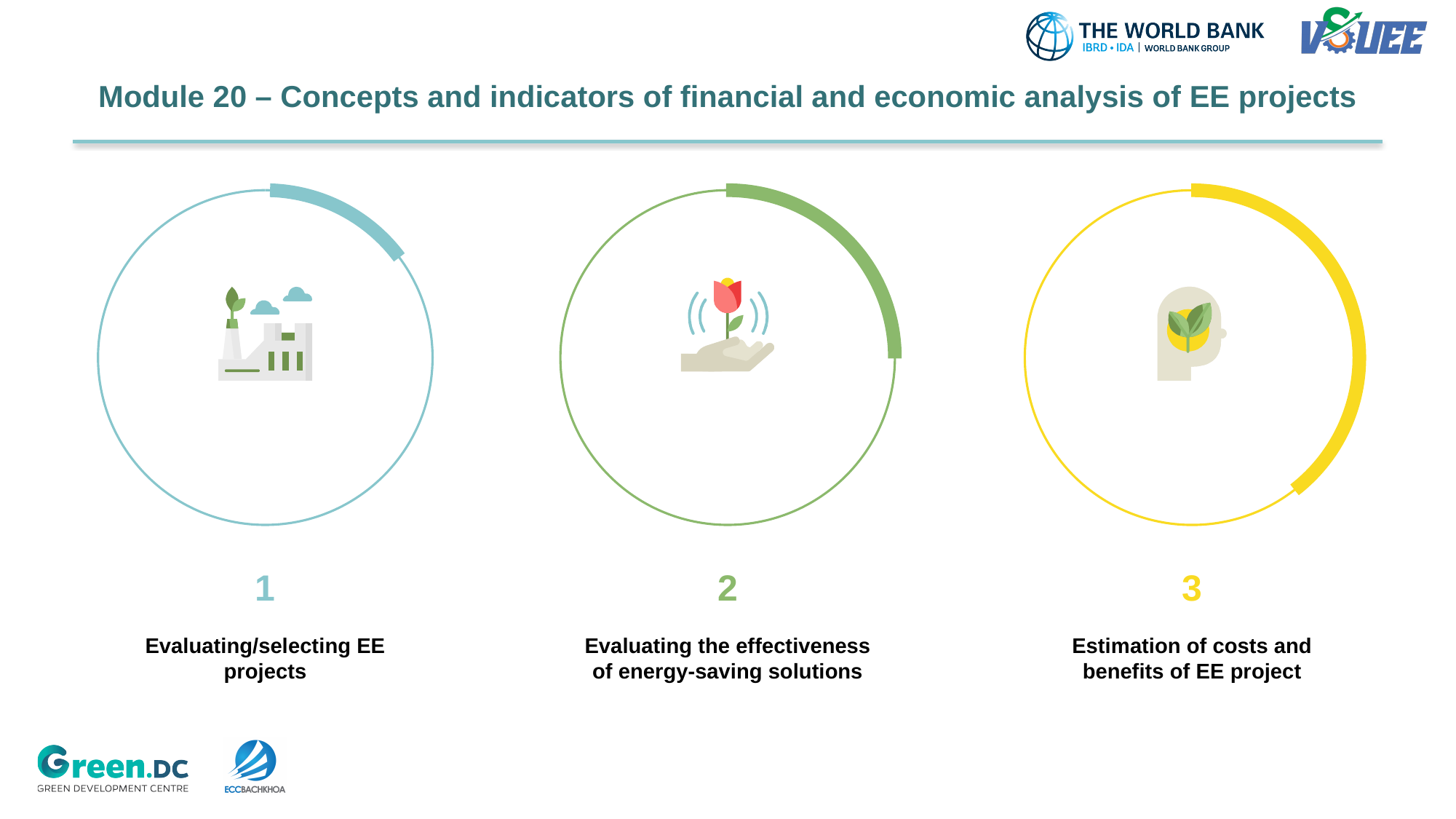

# Module 20 – Concepts and indicators of financial and economic analysis of EE projects

1
Evaluating/selecting EE projects

2
Evaluating the effectiveness of energy-saving solutions

3
Estimation of costs and benefits of EE project